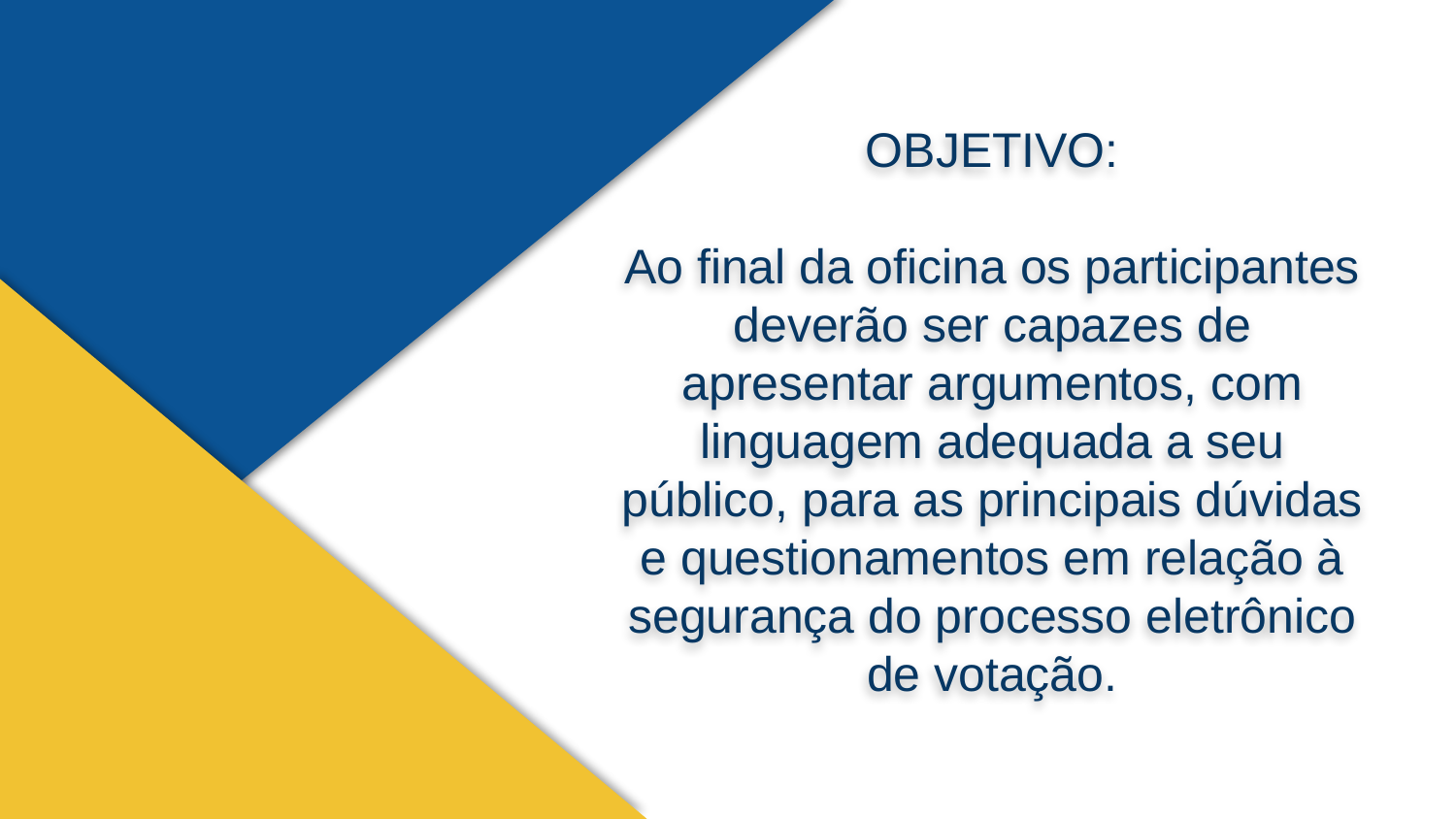

OBJETIVO:

Ao final da oficina os participantes deverão ser capazes de apresentar argumentos, com linguagem adequada a seu público, para as principais dúvidas e questionamentos em relação à segurança do processo eletrônico de votação.